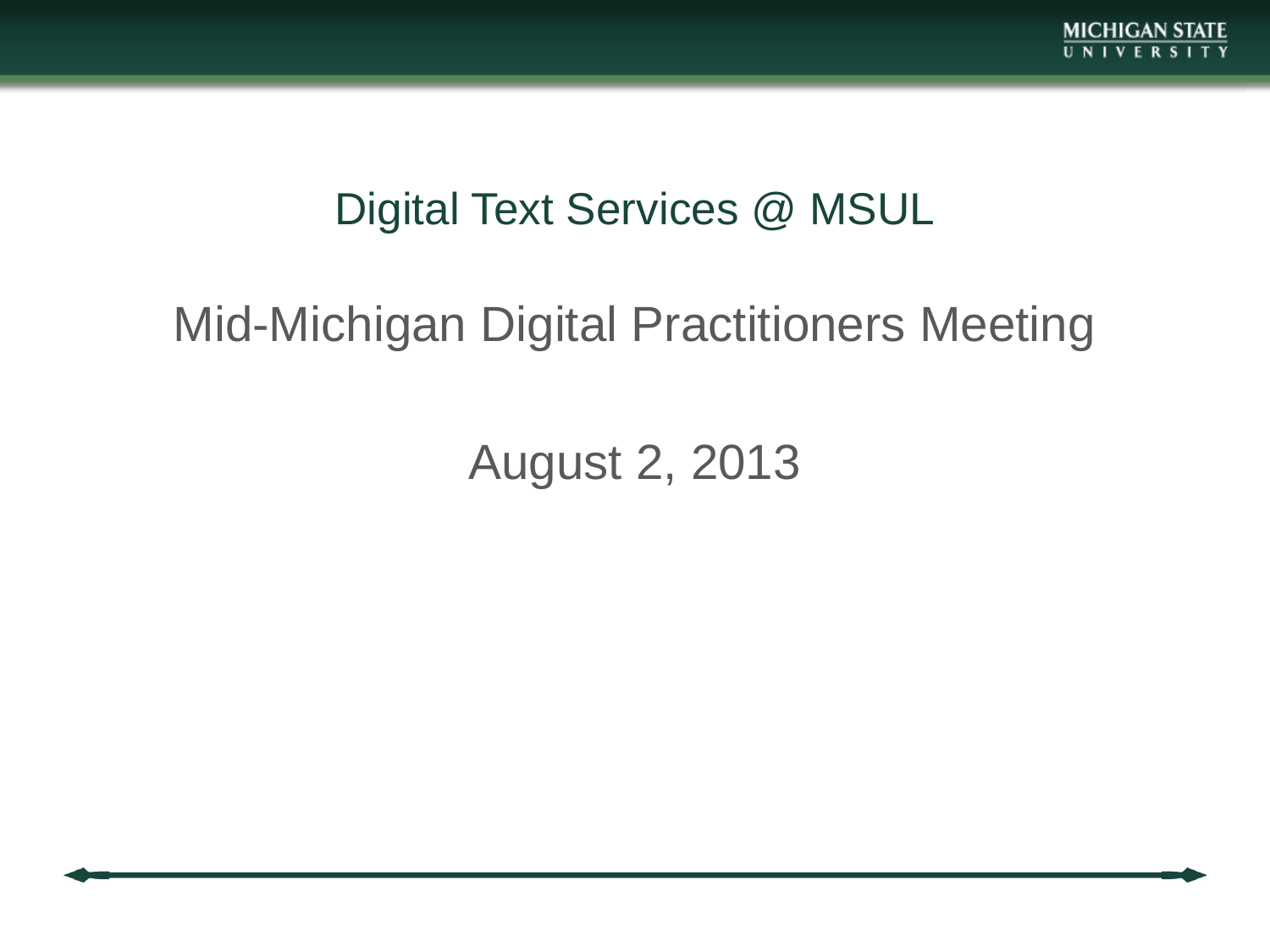

# Digital Text Services @ MSUL
Mid-Michigan Digital Practitioners Meeting

August 2, 2013